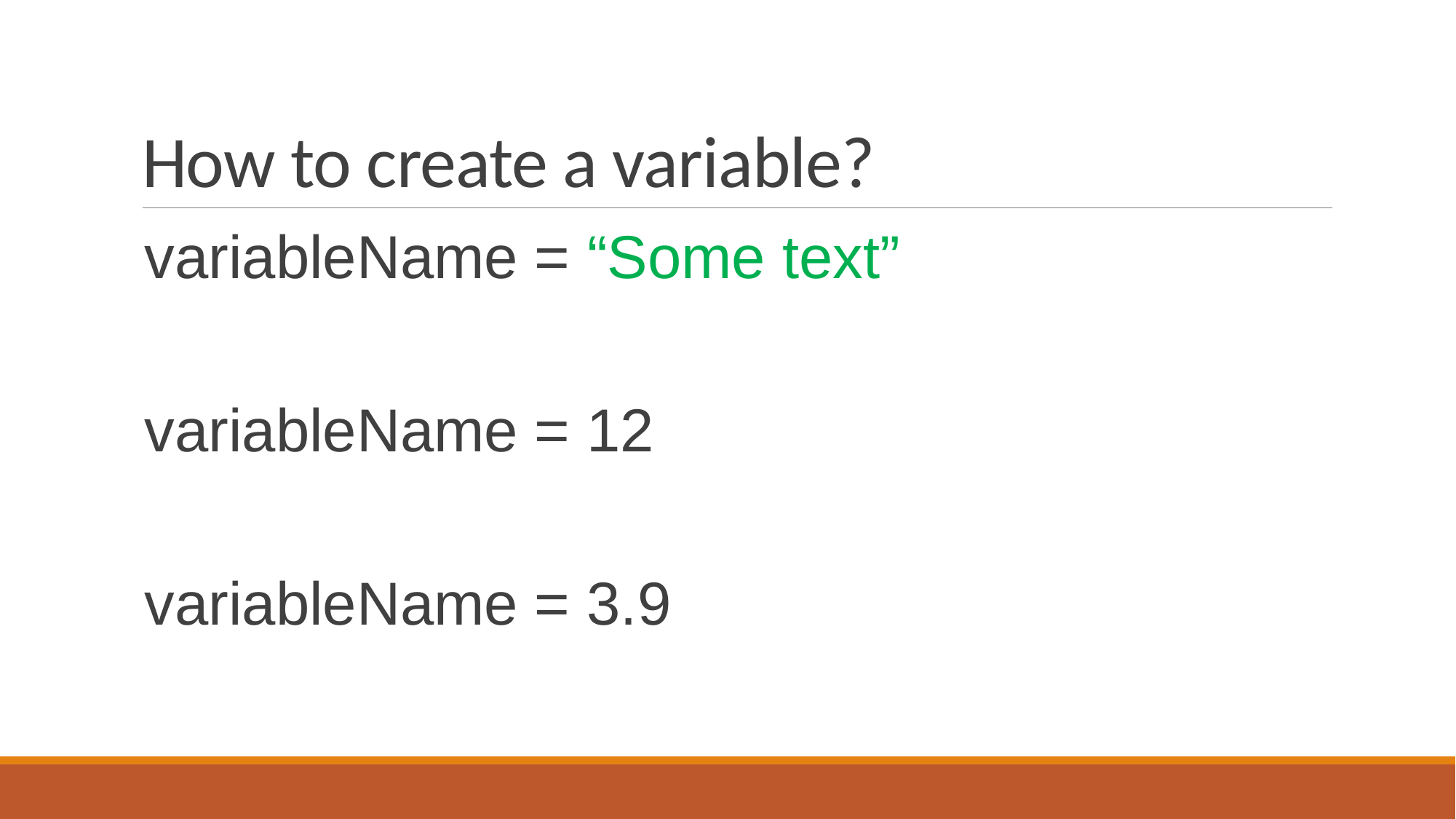

# How to create a variable?
variableName = “Some text”

variableName = 12

variableName = 3.9